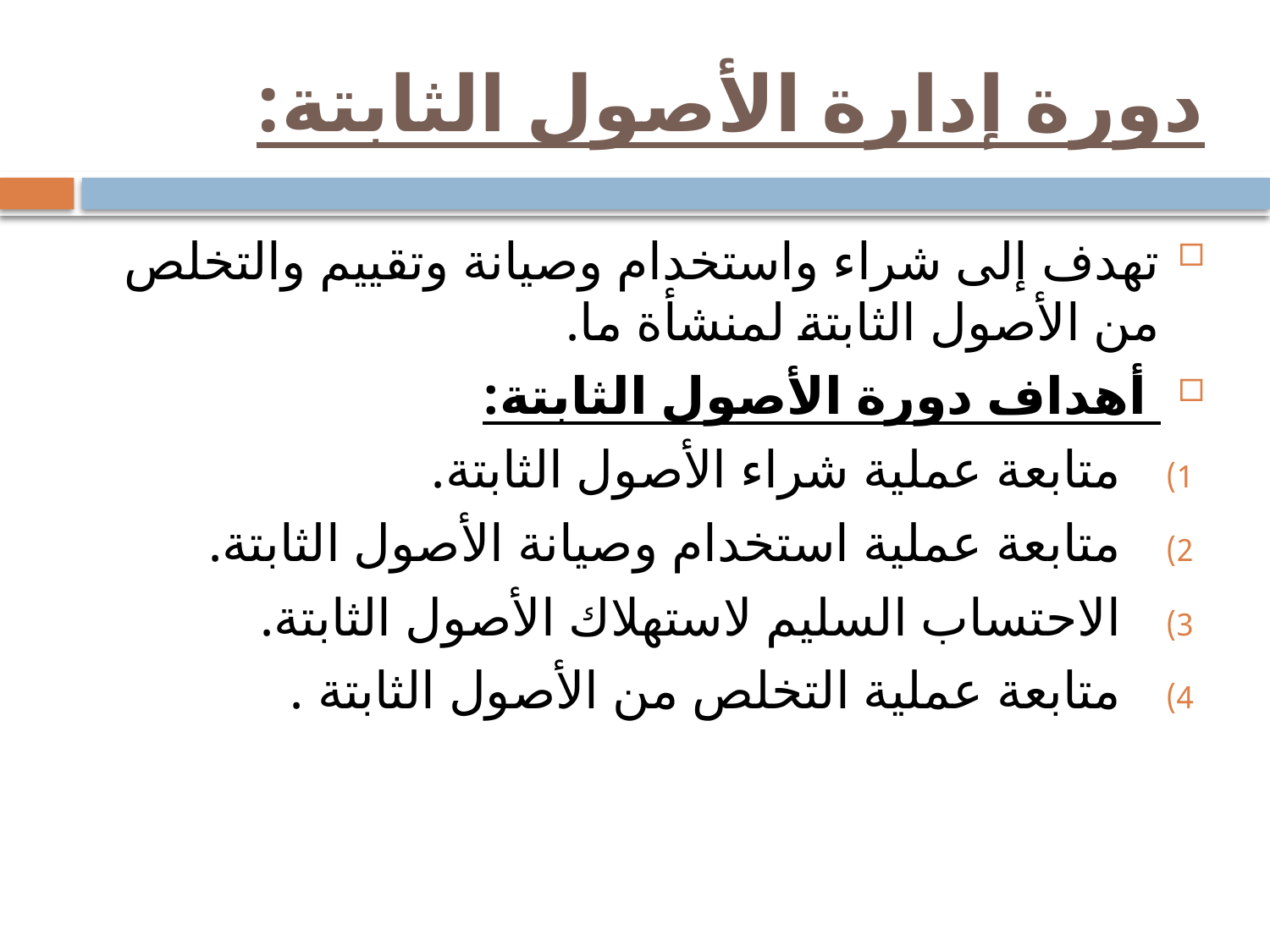

# دورة إدارة الأصول الثابتة:
تهدف إلى شراء واستخدام وصيانة وتقييم والتخلص من الأصول الثابتة لمنشأة ما.
 أهداف دورة الأصول الثابتة:
متابعة عملية شراء الأصول الثابتة.
متابعة عملية استخدام وصيانة الأصول الثابتة.
الاحتساب السليم لاستهلاك الأصول الثابتة.
متابعة عملية التخلص من الأصول الثابتة .